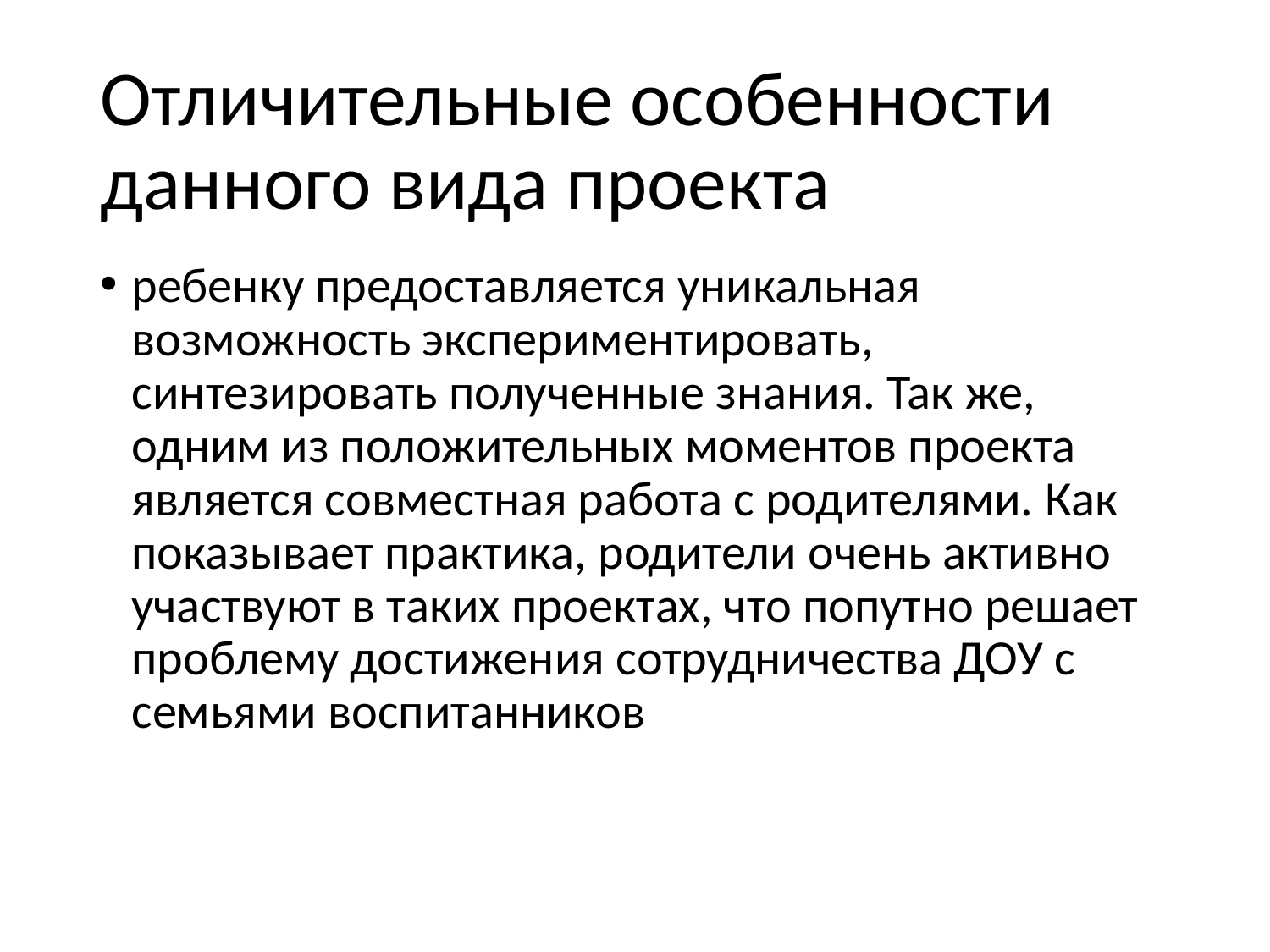

# Отличительные особенности данного вида проекта
ребенку предоставляется уникальная возможность экспериментировать, синтезировать полученные знания. Так же, одним из положительных моментов проекта является совместная работа с родителями. Как показывает практика, родители очень активно участвуют в таких проектах, что попутно решает проблему достижения сотрудничества ДОУ с семьями воспитанников